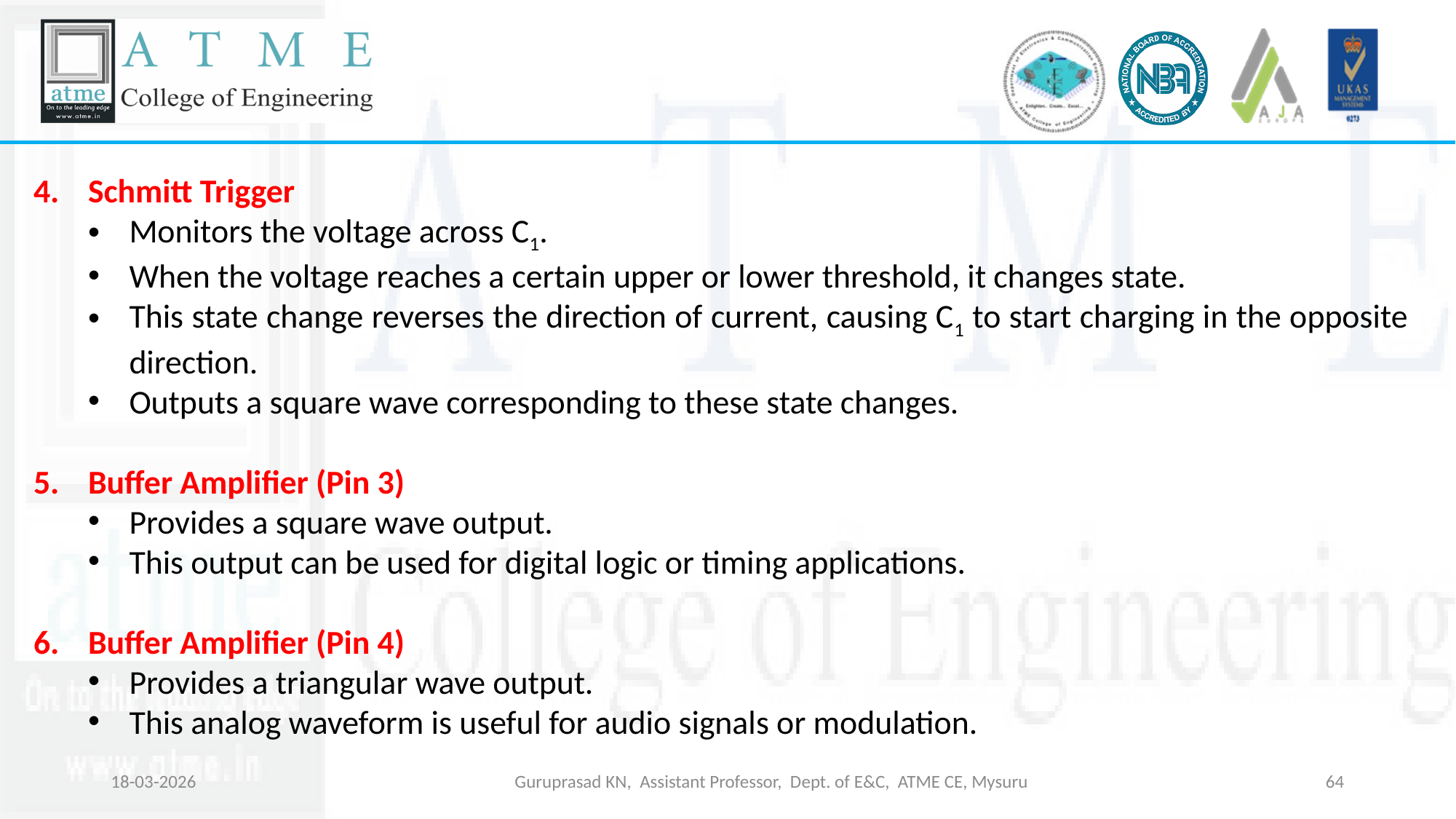

Schmitt Trigger
Monitors the voltage across C1​.
When the voltage reaches a certain upper or lower threshold, it changes state.
This state change reverses the direction of current, causing C1​ to start charging in the opposite direction.
Outputs a square wave corresponding to these state changes.

Buffer Amplifier (Pin 3)
Provides a square wave output.
This output can be used for digital logic or timing applications.

Buffer Amplifier (Pin 4)
Provides a triangular wave output.
This analog waveform is useful for audio signals or modulation.

18-03-2026
Guruprasad KN,  Assistant Professor,  Dept. of E&C,  ATME CE, Mysuru
64